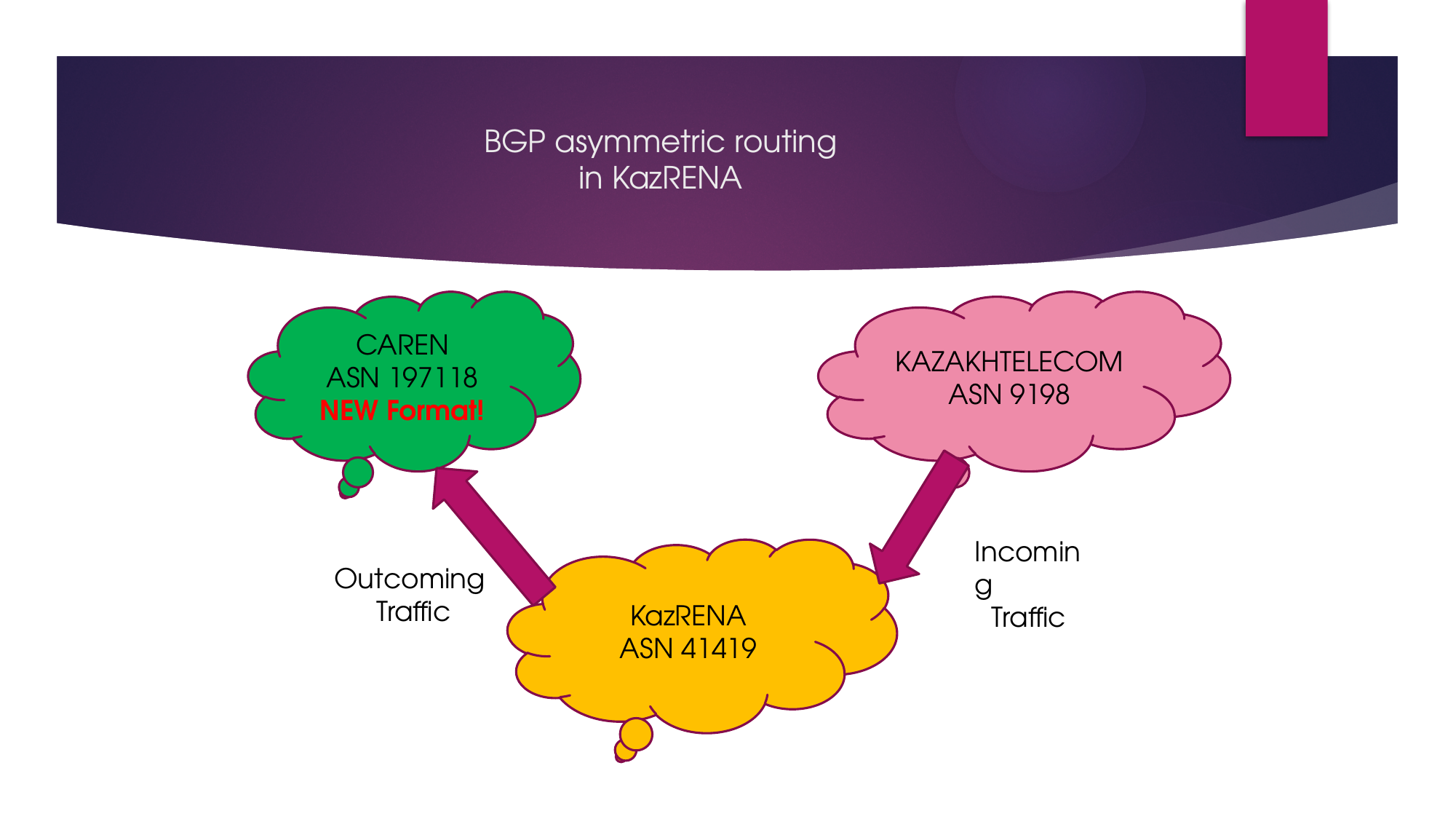

# BGP asymmetric routing in KazRENA
CAREN
ASN 197118
NEW Format!
KAZAKHTELECOM
ASN 9198

Incoming
Traffic
KazRENA
ASN 41419
Outcoming
Traffic